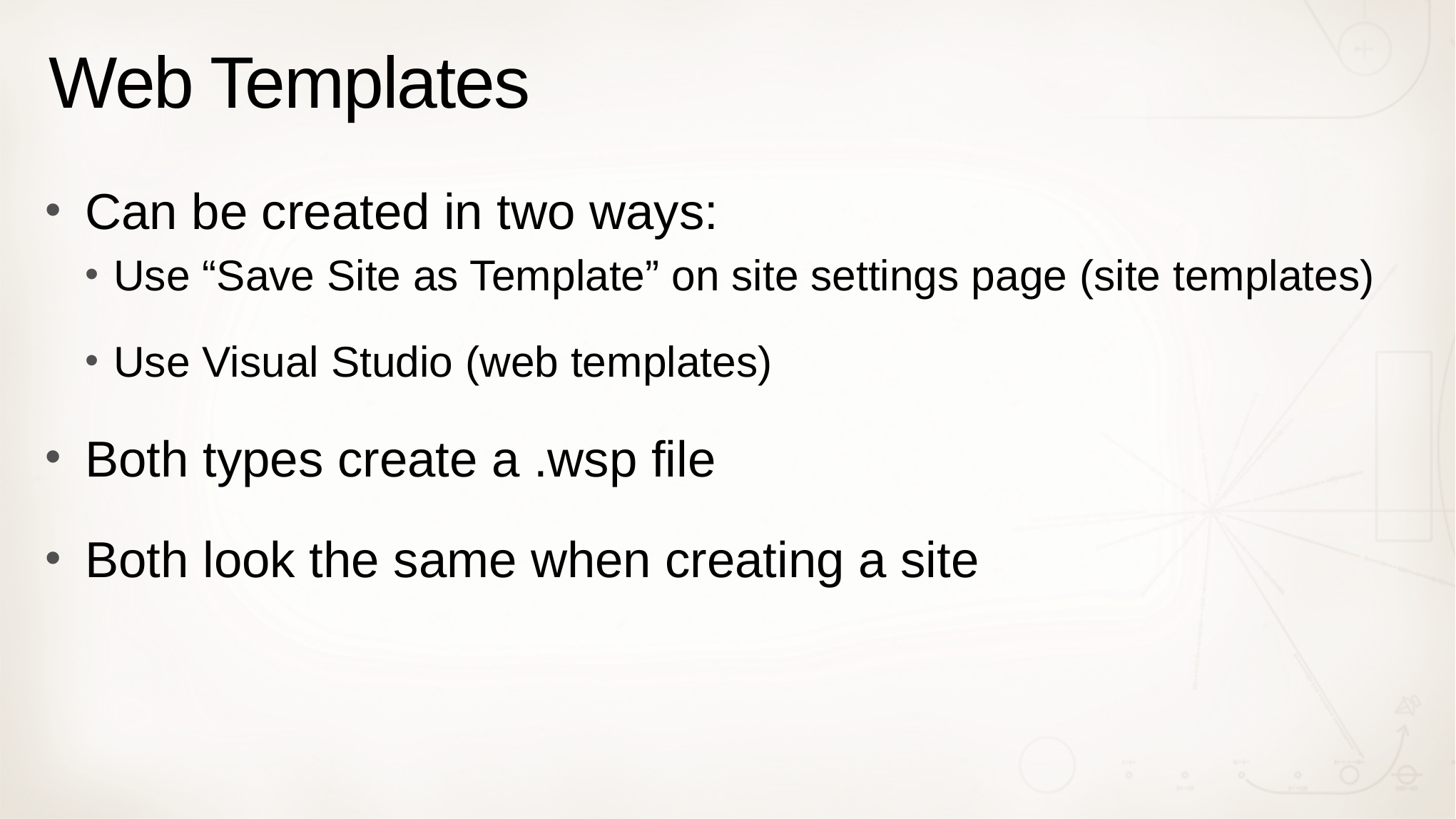

# Web Templates
Can be created in two ways:
Use “Save Site as Template” on site settings page (site templates)
Use Visual Studio (web templates)
Both types create a .wsp file
Both look the same when creating a site